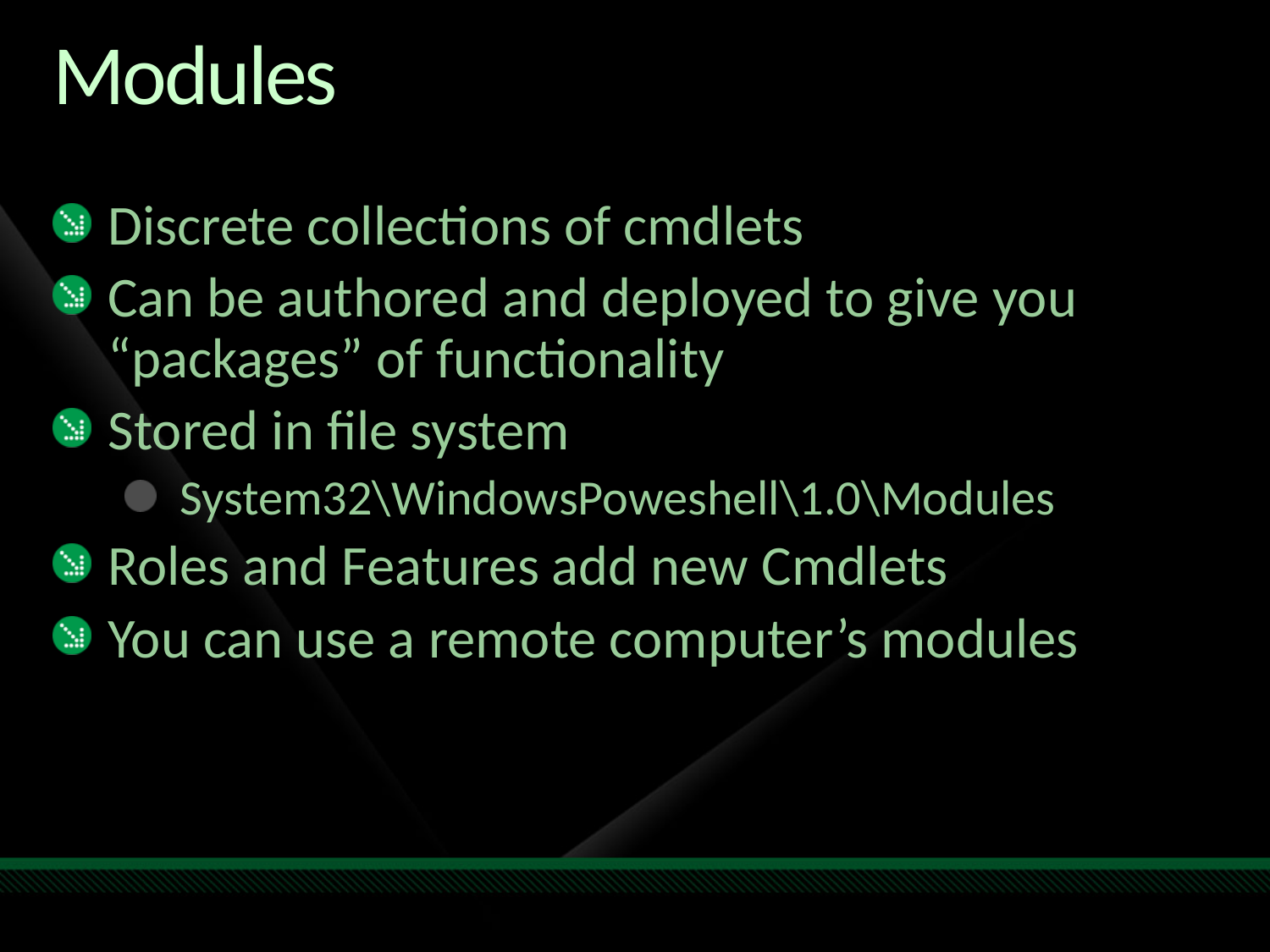

# Modules
Discrete collections of cmdlets
Can be authored and deployed to give you “packages” of functionality
Stored in file system
System32\WindowsPoweshell\1.0\Modules
Roles and Features add new Cmdlets
You can use a remote computer’s modules